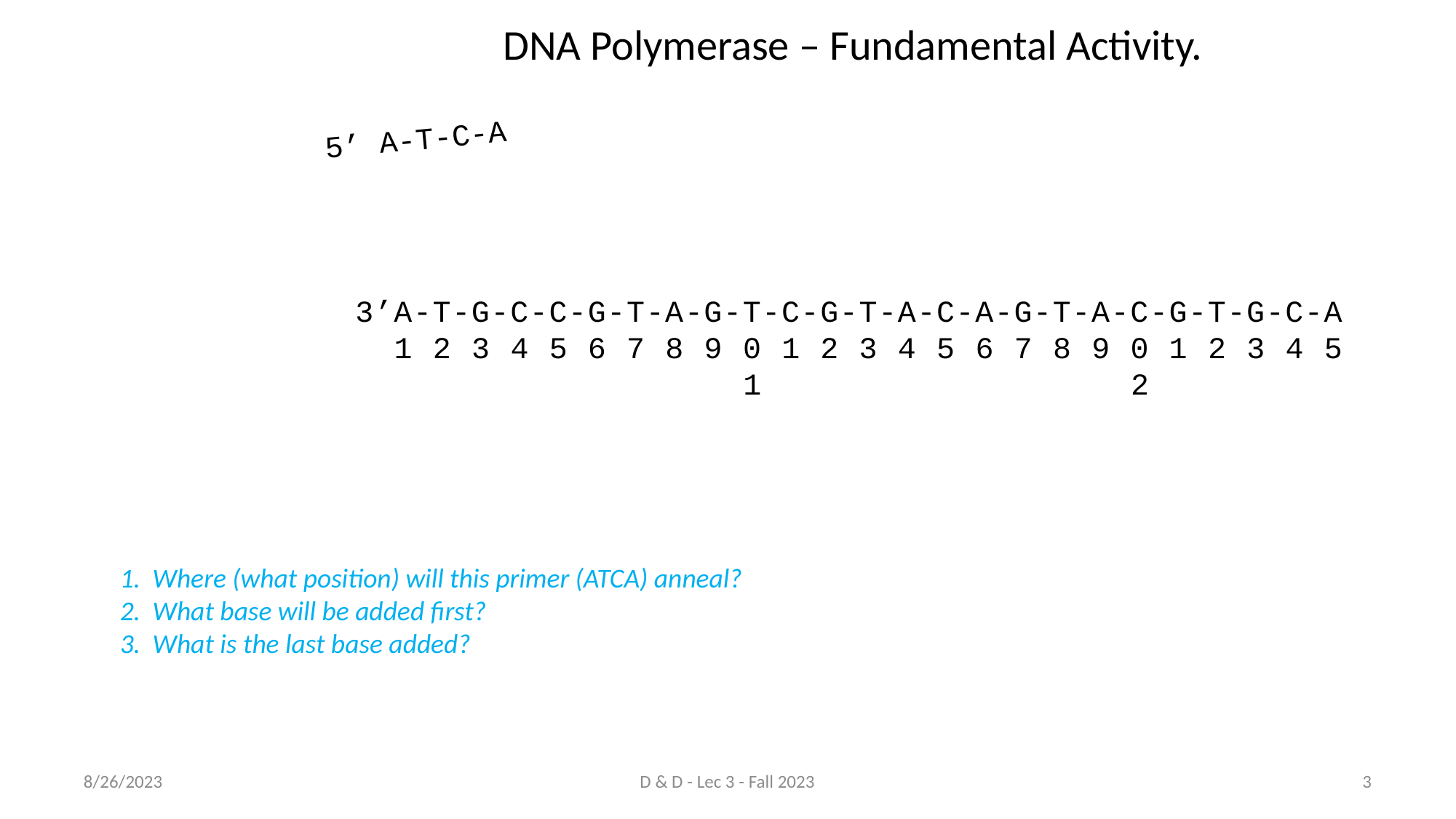

DNA Polymerase – Fundamental Activity.
5’ A-T-C-A
3’A-T-G-C-C-G-T-A-G-T-C-G-T-A-C-A-G-T-A-C-G-T-G-C-A
  1 2 3 4 5 6 7 8 9 0 1 2 3 4 5 6 7 8 9 0 1 2 3 4 5
                    1                   2
Where (what position) will this primer (ATCA) anneal?
What base will be added first?
What is the last base added?
8/26/2023
D & D - Lec 3 - Fall 2023
3